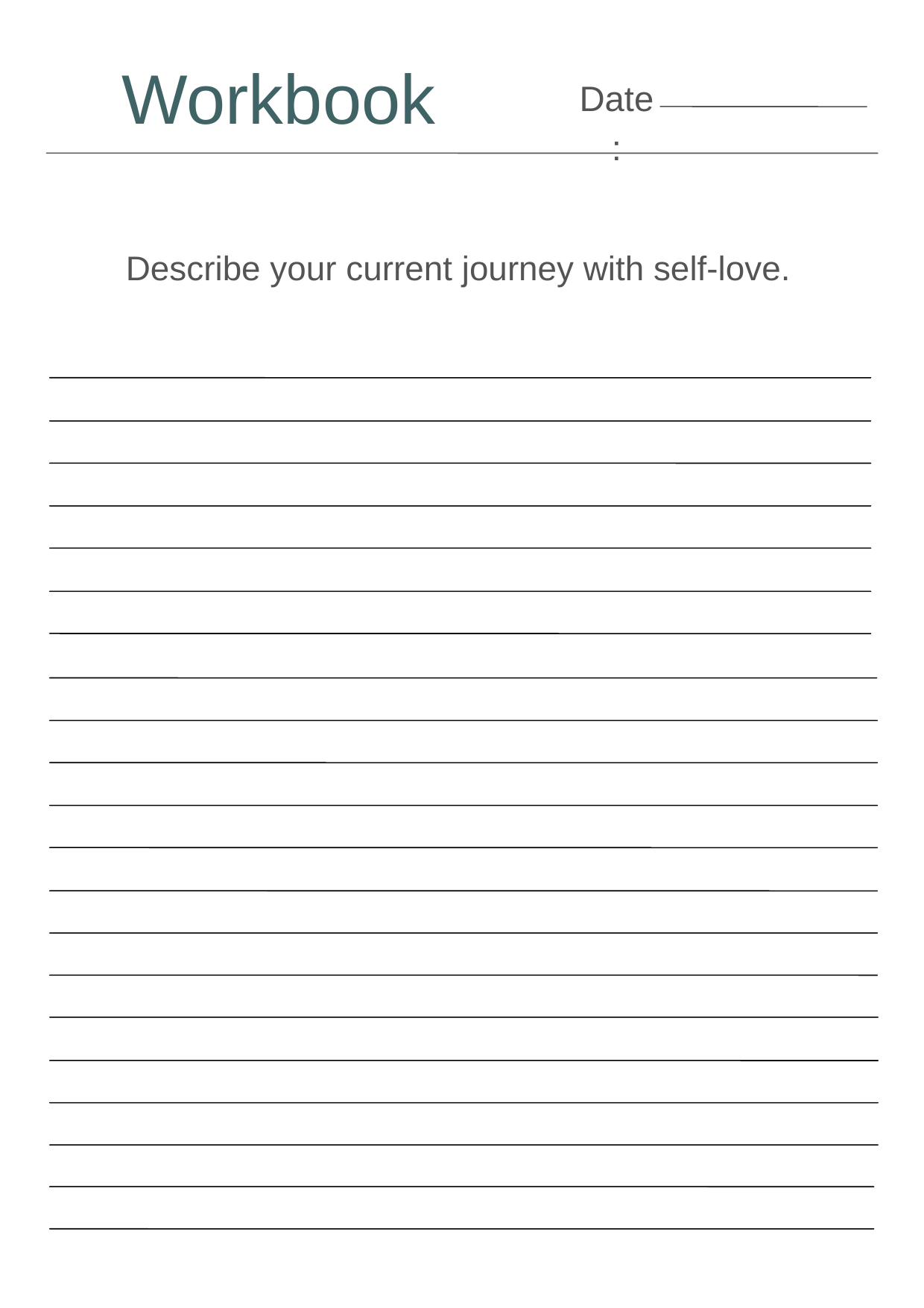

Workbook
Date:

Describe your current journey with self-love.